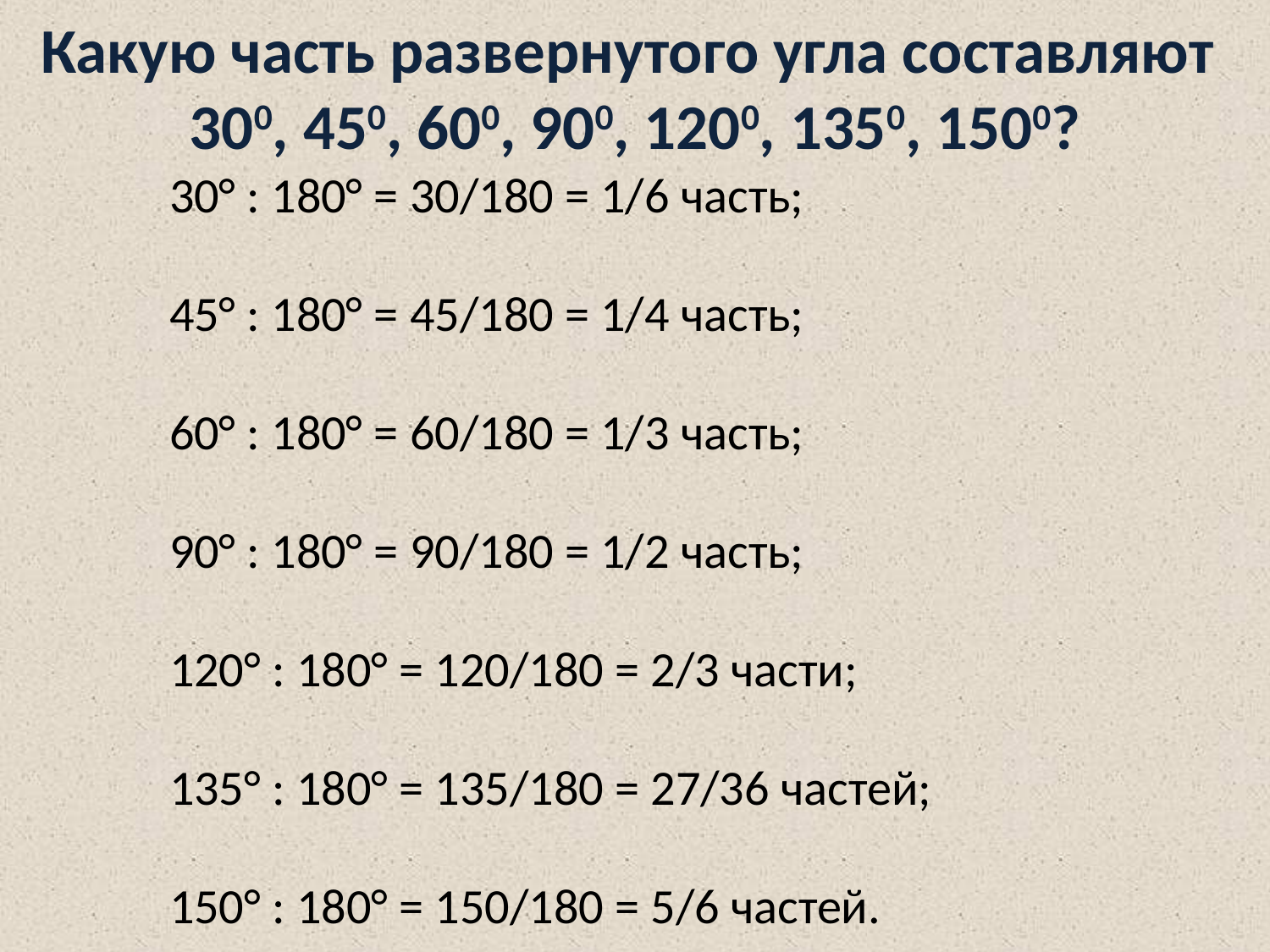

# Какую часть развернутого угла составляют 300, 450, 600, 900, 1200, 1350, 1500?
30° : 180° = 30/180 = 1/6 часть;

45° : 180° = 45/180 = 1/4 часть;

60° : 180° = 60/180 = 1/3 часть;

90° : 180° = 90/180 = 1/2 часть;

120° : 180° = 120/180 = 2/3 части;

135° : 180° = 135/180 = 27/36 частей;

150° : 180° = 150/180 = 5/6 частей.